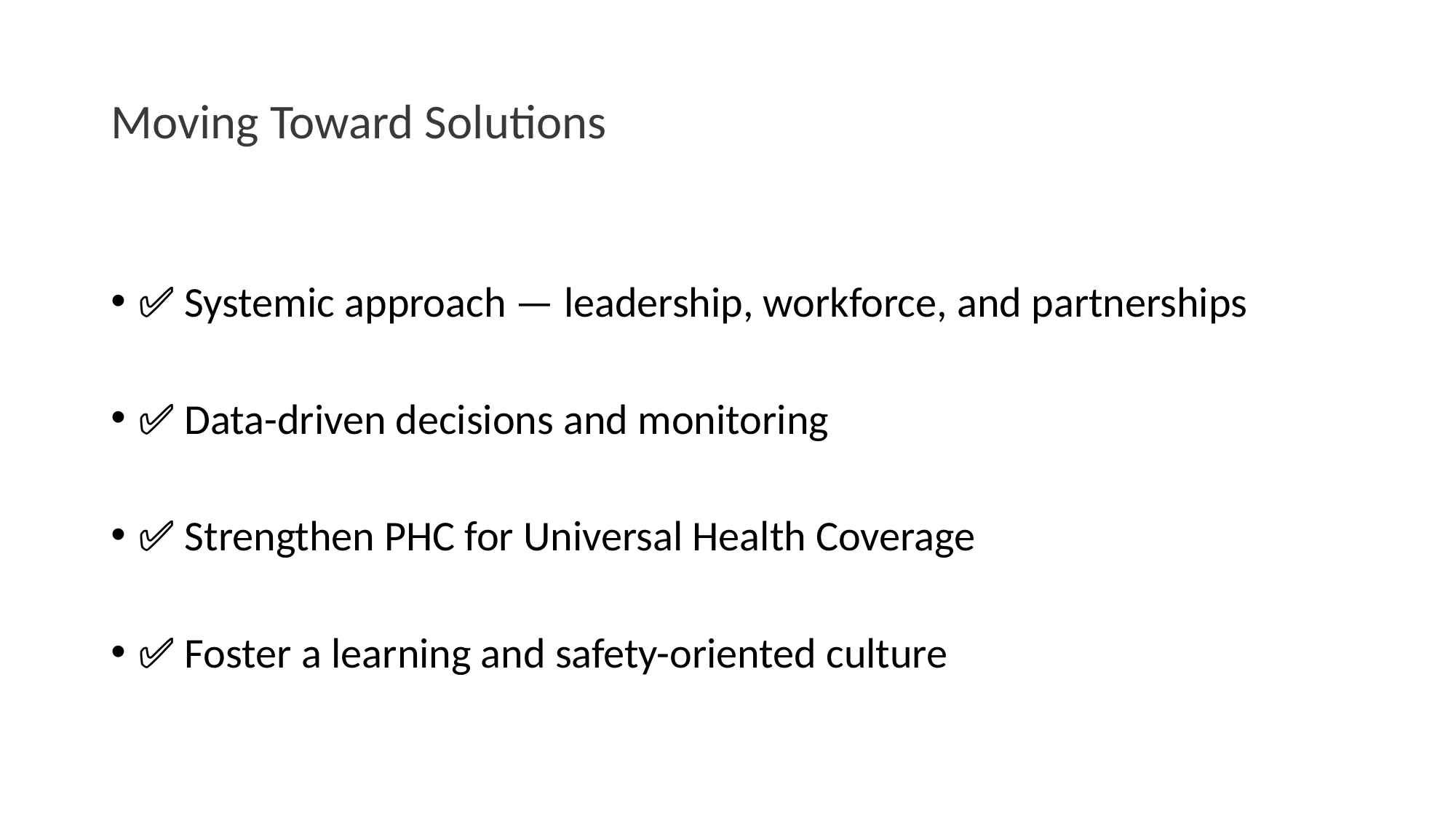

# Moving Toward Solutions
✅ Systemic approach — leadership, workforce, and partnerships
✅ Data-driven decisions and monitoring
✅ Strengthen PHC for Universal Health Coverage
✅ Foster a learning and safety-oriented culture